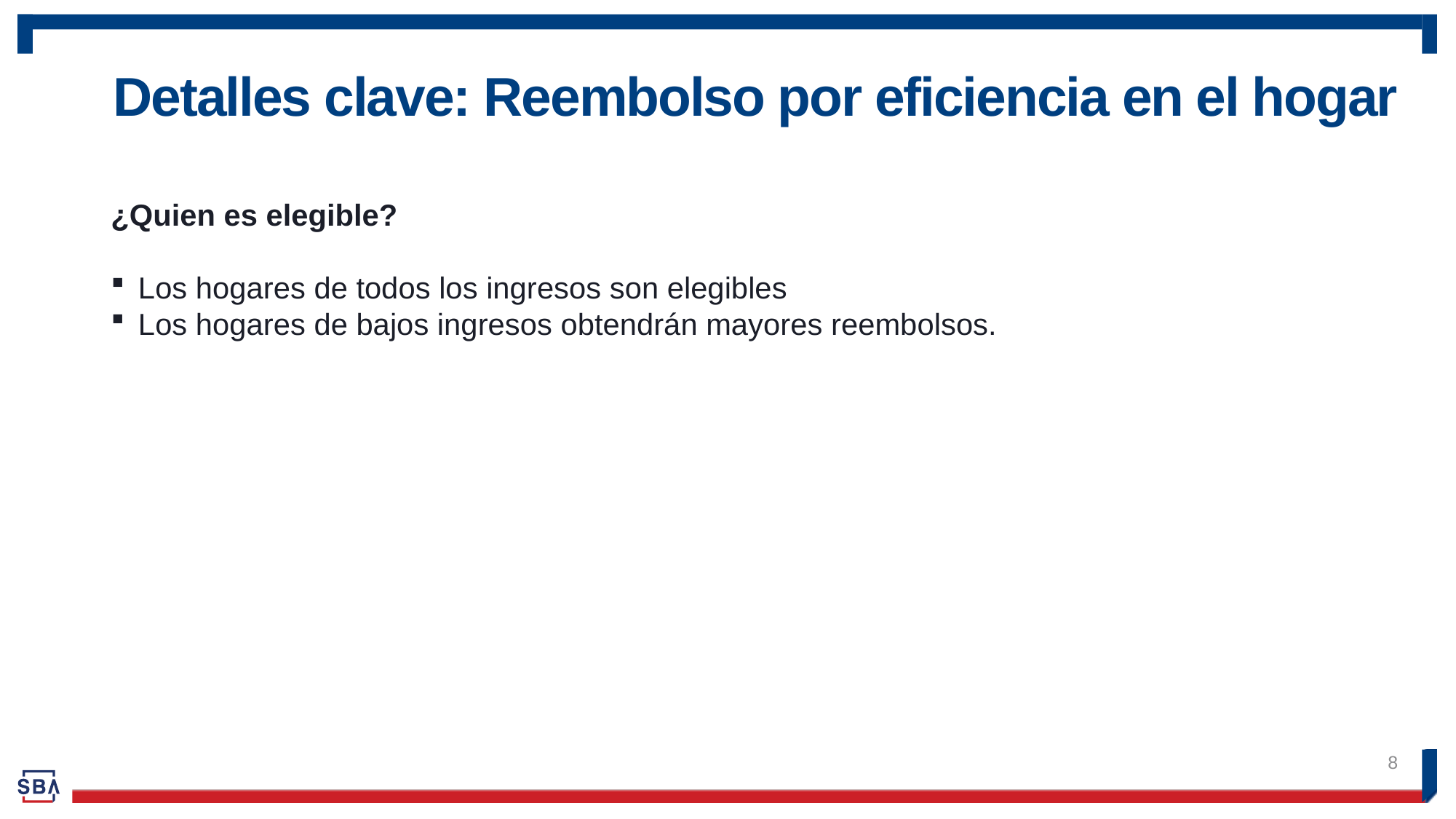

# Detalles clave: Reembolso por eficiencia en el hogar
¿Quien es elegible?

Los hogares de todos los ingresos son elegibles
Los hogares de bajos ingresos obtendrán mayores reembolsos.
8